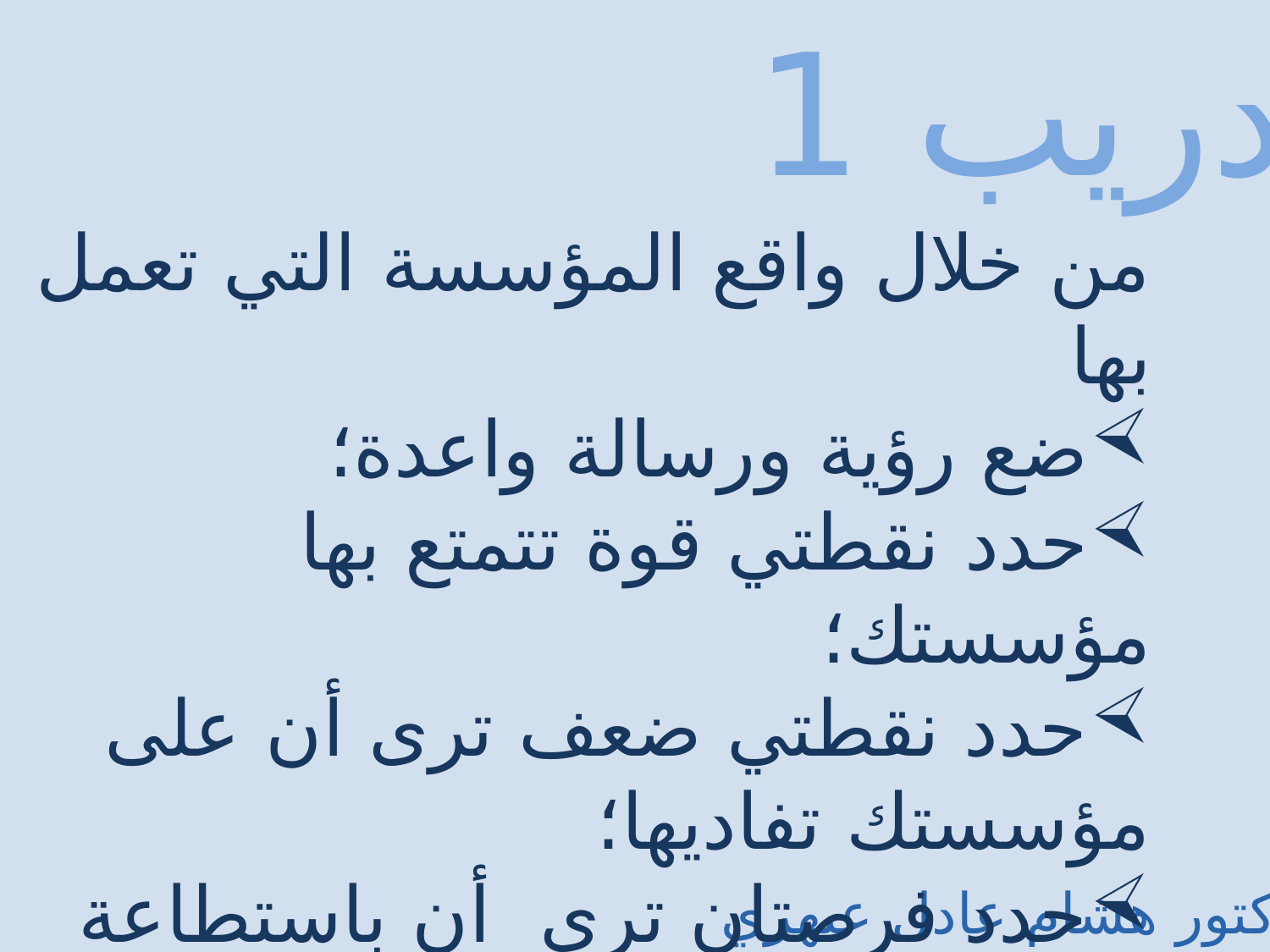

تدريب 1
من خلال واقع المؤسسة التي تعمل بها
ضع رؤية ورسالة واعدة؛
حدد نقطتي قوة تتمتع بها مؤسستك؛
حدد نقطتي ضعف ترى أن على مؤسستك تفاديها؛
حدد فرصتان ترى  أن باستطاعة مؤسستك  استغلالهما؛
حدد خطرين ترى أنهما يهددان مؤسستك ؛
الدكتور هشام عادل عبهري